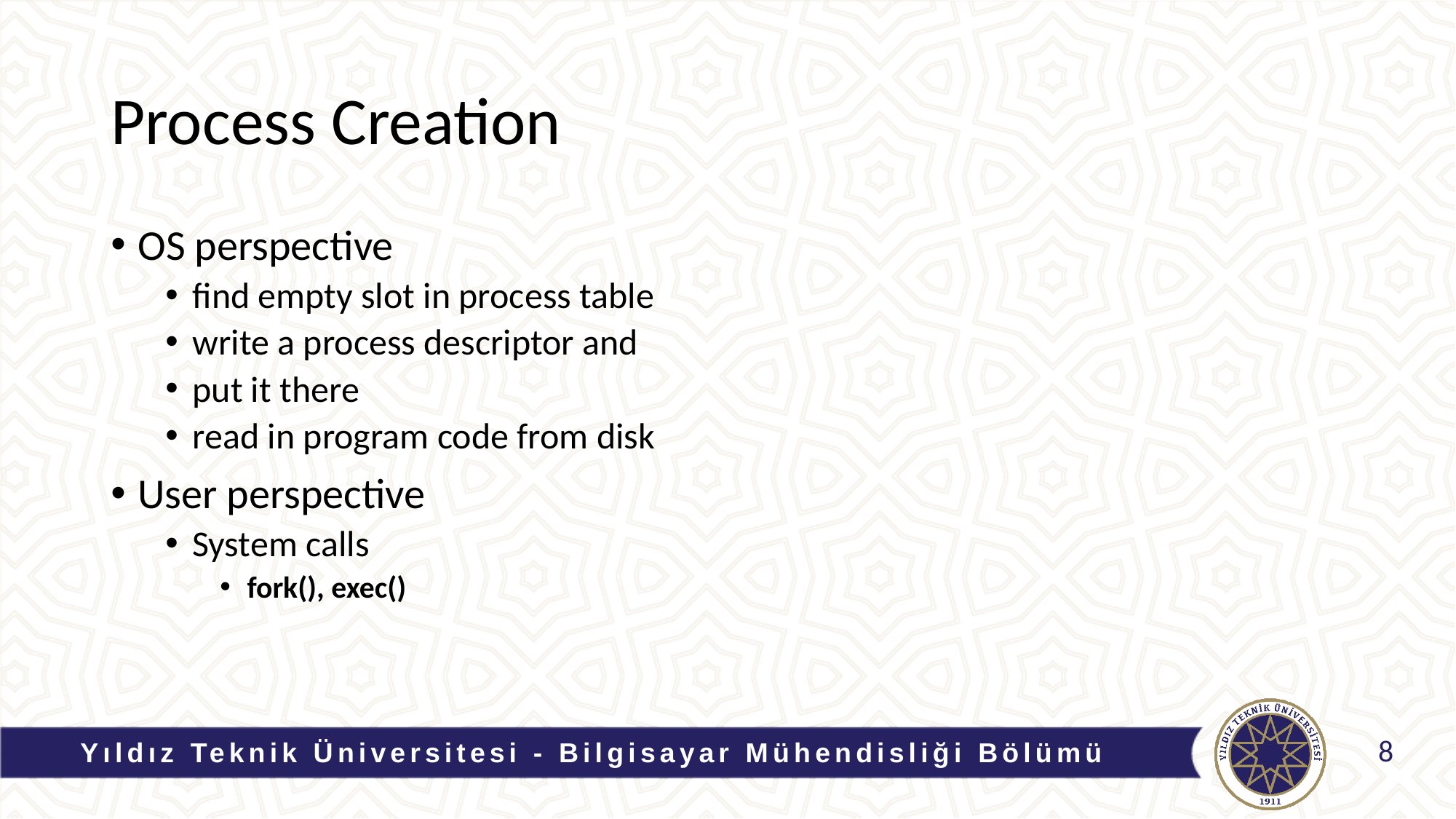

Process Creation
OS perspective
find empty slot in process table
write a process descriptor and
put it there
read in program code from disk
User perspective
System calls
fork(), exec()
Yıldız Teknik Üniversitesi - Bilgisayar Mühendisliği Bölümü
8